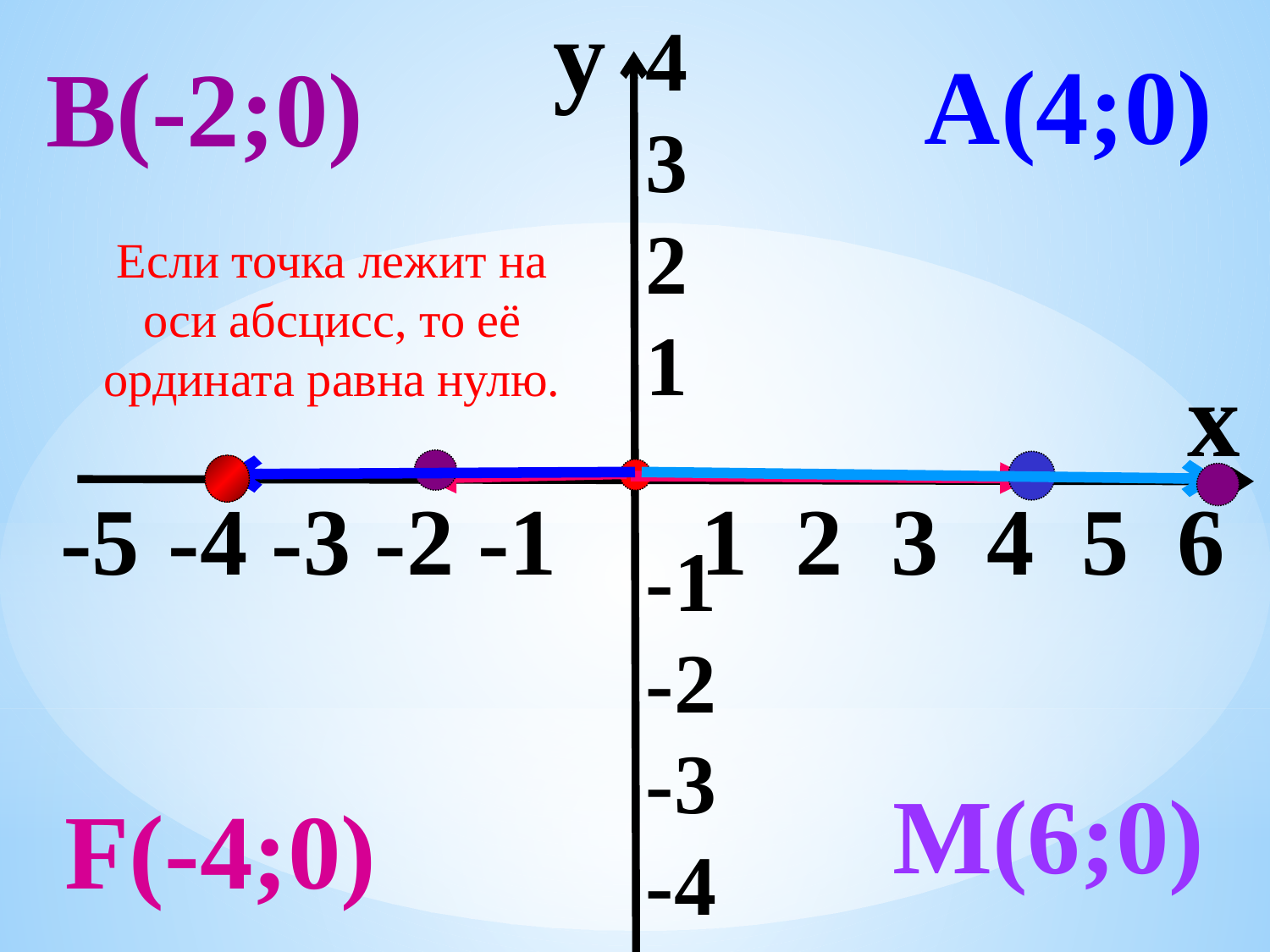

4
3
2
1

-1
-2
-3
-4

y
А(4;0)
В(-2;0)

Если точка лежит на оси абсцисс, то её ордината равна нулю.
x

    -5  -4 -3 -2 -1      1  2  3  4  5  6

M(6;0)
F(-4;0)